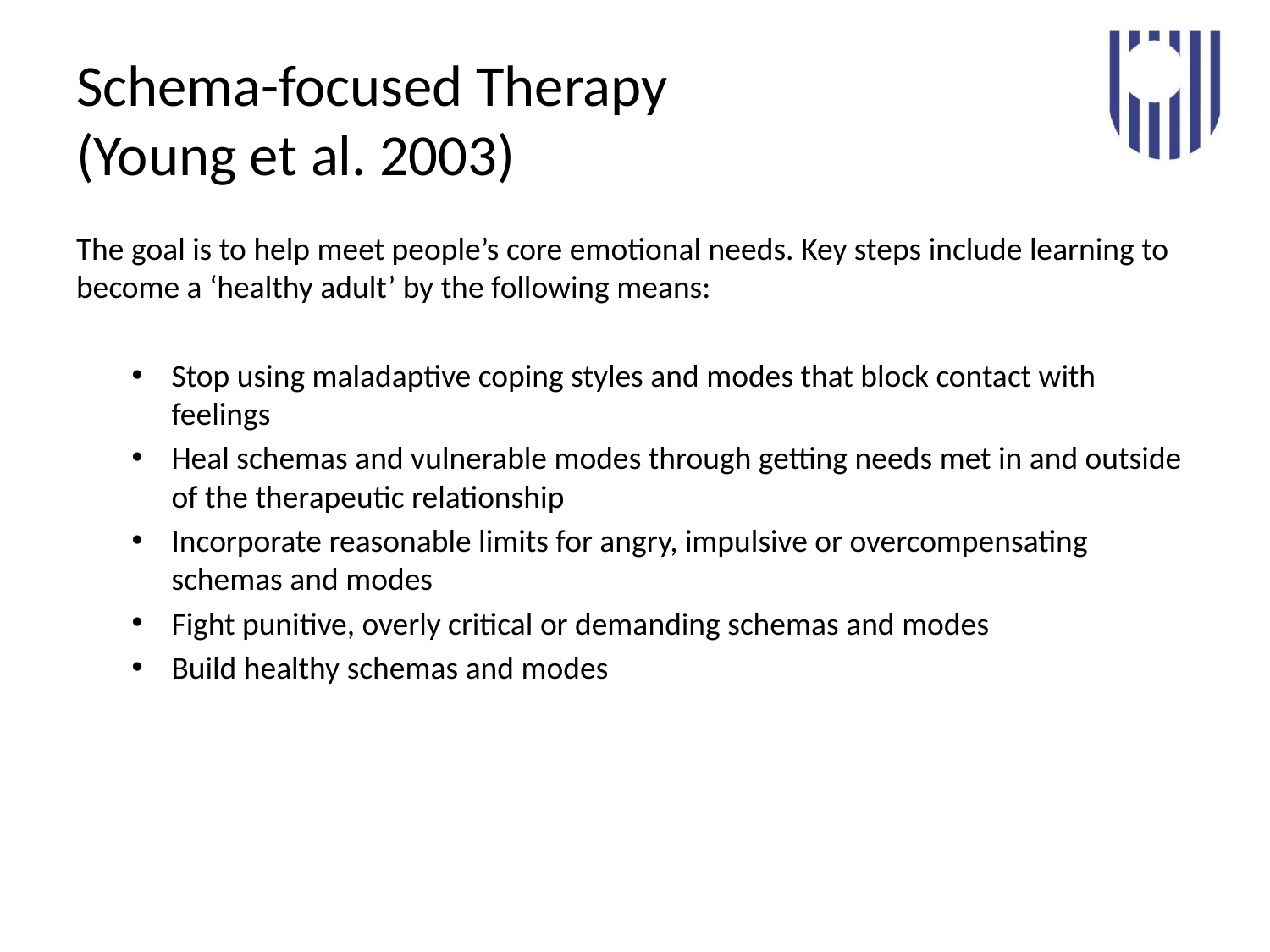

# Schema-focused Therapy (Young et al. 2003)
The goal is to help meet people’s core emotional needs. Key steps include learning to become a ‘healthy adult’ by the following means:

Stop using maladaptive coping styles and modes that block contact with feelings
Heal schemas and vulnerable modes through getting needs met in and outside of the therapeutic relationship
Incorporate reasonable limits for angry, impulsive or overcompensating schemas and modes
Fight punitive, overly critical or demanding schemas and modes
Build healthy schemas and modes